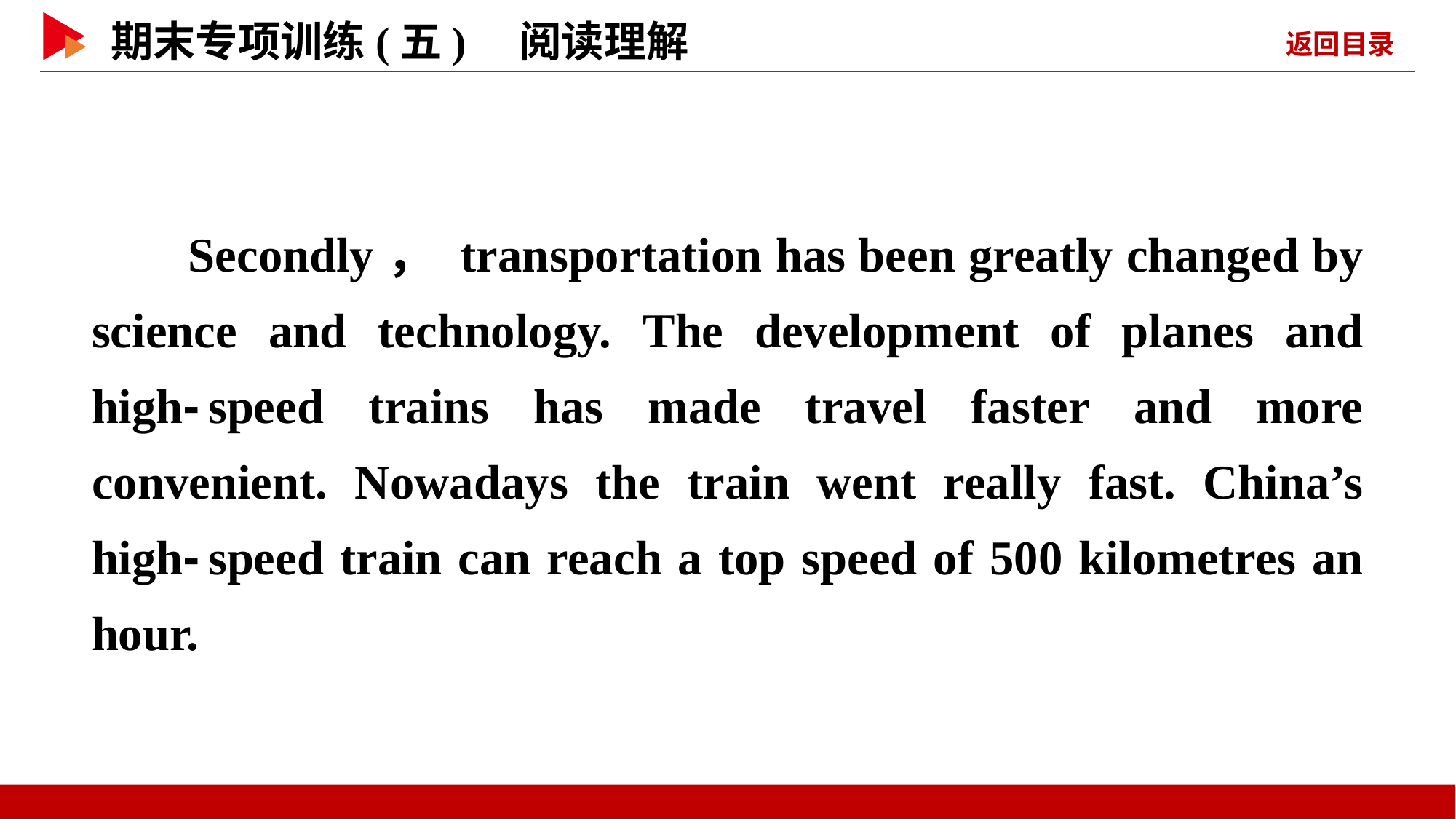

Secondly， transportation has been greatly changed by science and technology. The development of planes and high⁃speed trains has made travel faster and more convenient. Nowadays the train went really fast. China’s high⁃speed train can reach a top speed of 500 kilometres an hour.